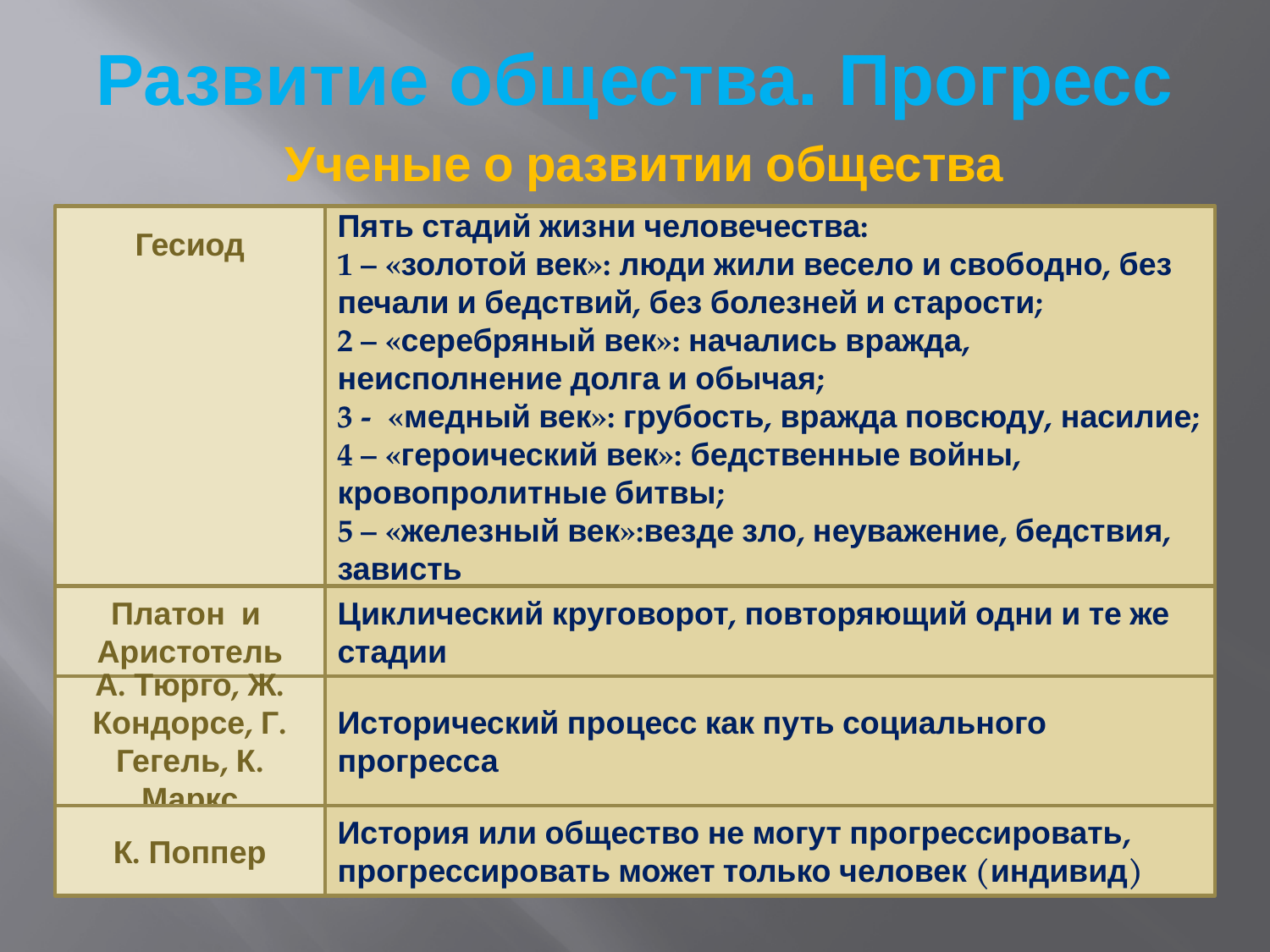

# Развитие общества. Прогресс
Ученые о развитии общества
Гесиод

Пять стадий жизни человечества:
1 – «золотой век»: люди жили весело и свободно, без печали и бедствий, без болезней и старости;
2 – «серебряный век»: начались вражда, неисполнение долга и обычая;
3 -  «медный век»: грубость, вражда повсюду, насилие;
4 – «героический век»: бедственные войны, кровопролитные битвы;
5 – «железный век»:везде зло, неуважение, бедствия, зависть
Платон  и  Аристотель
Циклический круговорот, повторяющий одни и те же стадии
А. Тюрго, Ж. Кондорсе, Г. Гегель, К. Маркс
Исторический процесс как путь социального прогресса
К. Поппер
История или общество не могут прогрессировать, прогрессировать может только человек (индивид)